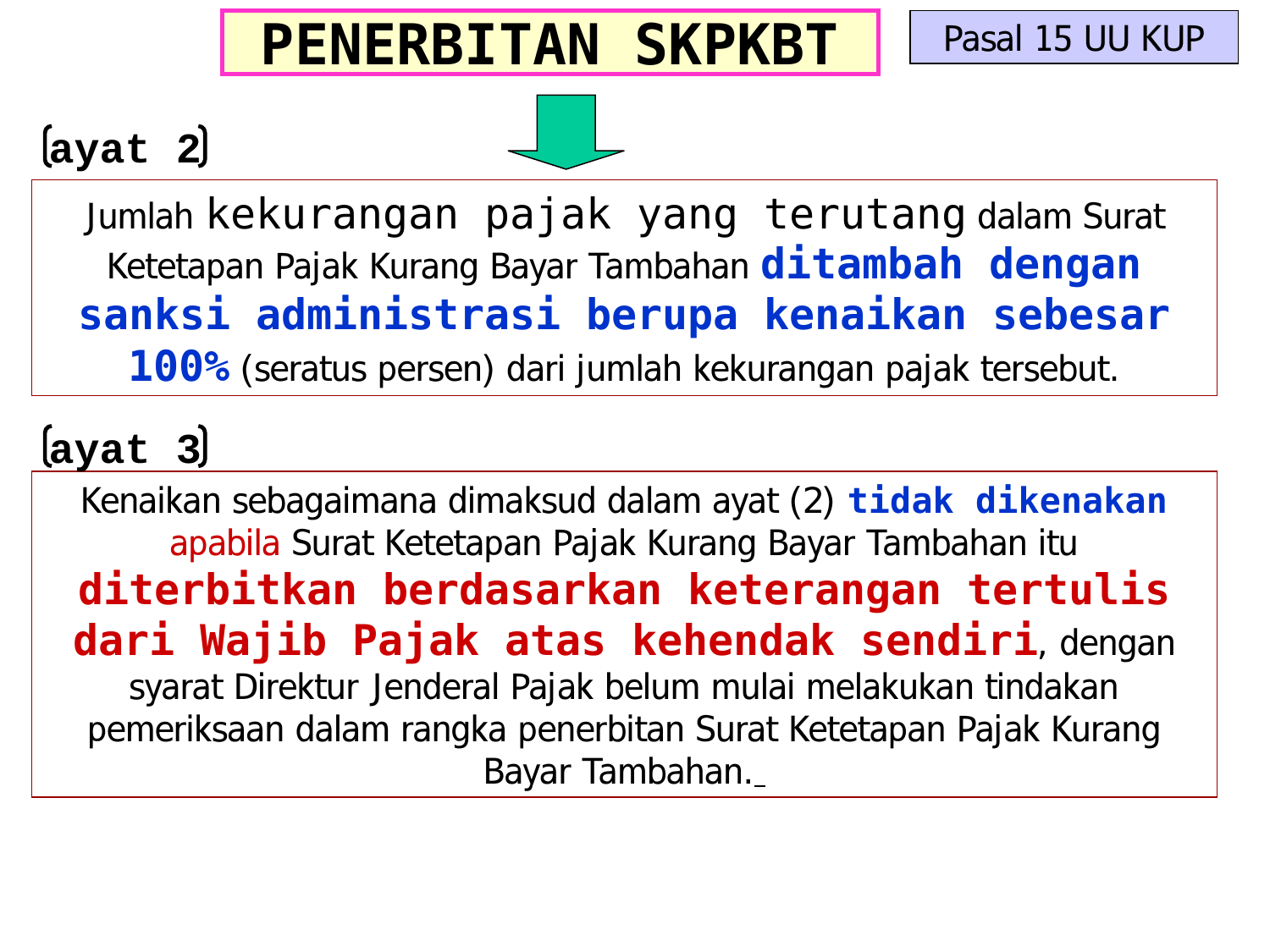

# PENERBITAN SKPKBT
Pasal 15 UU KUP

ayat 2
Jumlah kekurangan pajak yang terutang dalam Surat Ketetapan Pajak Kurang Bayar Tambahan ditambah dengan sanksi administrasi berupa kenaikan sebesar 100% (seratus persen) dari jumlah kekurangan pajak tersebut.
ayat 3
Kenaikan sebagaimana dimaksud dalam ayat (2) tidak dikenakan apabila Surat Ketetapan Pajak Kurang Bayar Tambahan itu diterbitkan berdasarkan keterangan tertulis dari Wajib Pajak atas kehendak sendiri, dengan syarat Direktur Jenderal Pajak belum mulai melakukan tindakan pemeriksaan dalam rangka penerbitan Surat Ketetapan Pajak Kurang Bayar Tambahan.